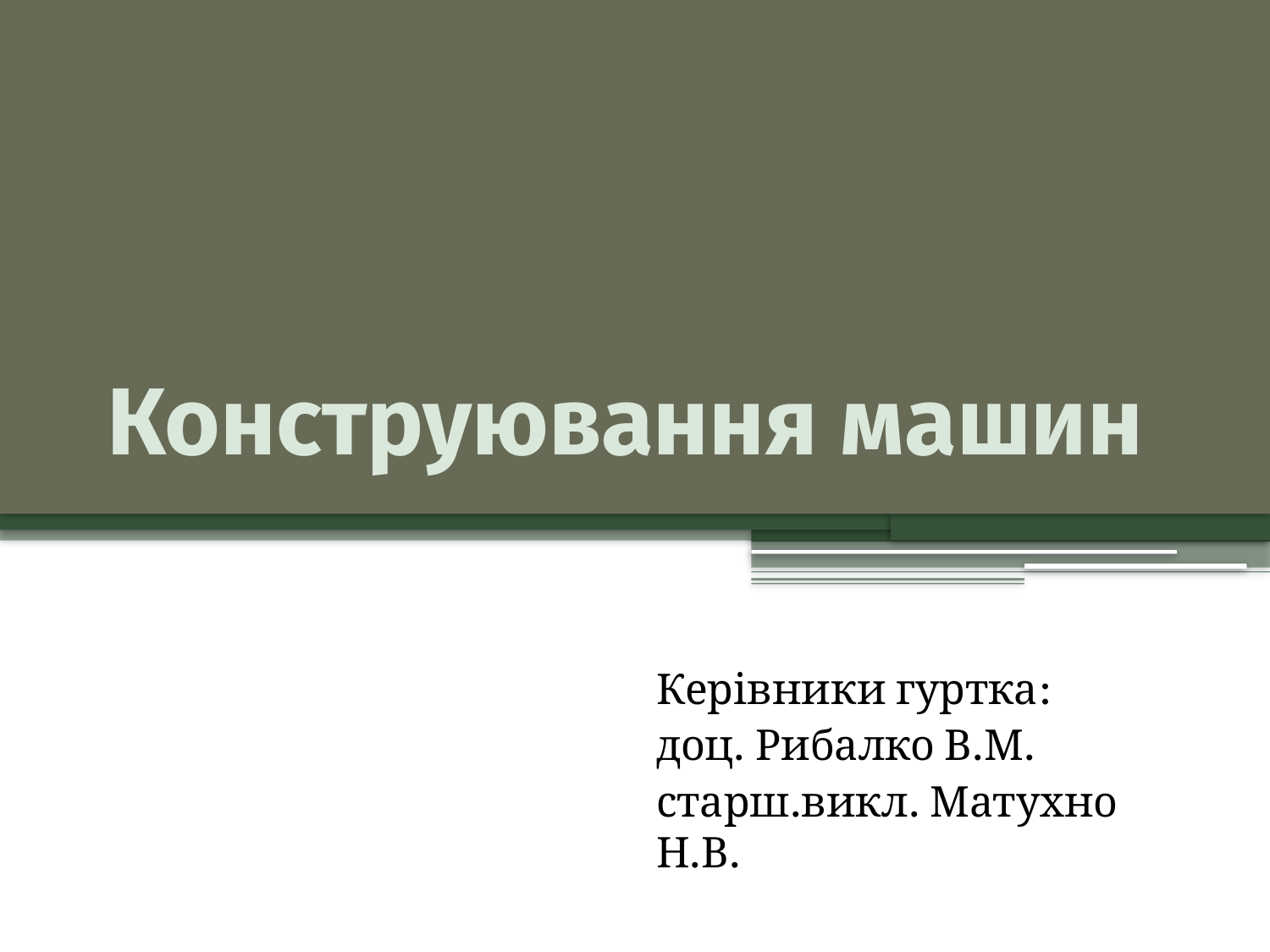

# Конструювання машин
Керівники гуртка:
доц. Рибалко В.М.
старш.викл. Матухно Н.В.